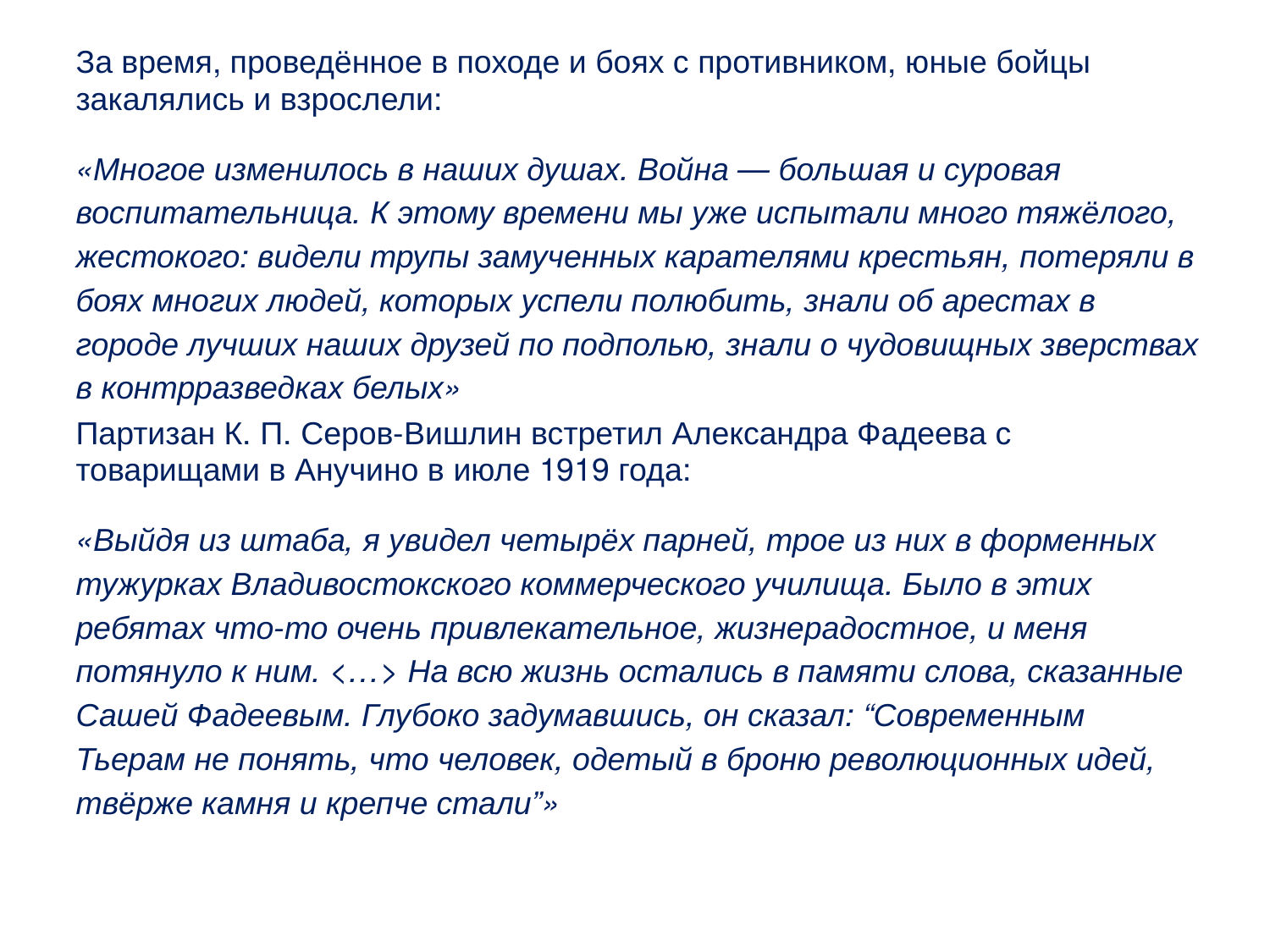

За время, проведённое в походе и боях с противником, юные бойцы закалялись и взрослели:
«Многое изменилось в наших душах. Война — большая и суровая воспитательница. К этому времени мы уже испытали много тяжёлого, жестокого: видели трупы замученных карателями крестьян, потеряли в боях многих людей, которых успели полюбить, знали об арестах в городе лучших наших друзей по подполью, знали о чудовищных зверствах в контрразведках белых»
Партизан К. П. Серов-Вишлин встретил Александра Фадеева с товарищами в Анучино в июле 1919 года:
«Выйдя из штаба, я увидел четырёх парней, трое из них в форменных тужурках Владивостокского коммерческого училища. Было в этих ребятах что-то очень привлекательное, жизнерадостное, и меня потянуло к ним. <…> На всю жизнь остались в памяти слова, сказанные Сашей Фадеевым. Глубоко задумавшись, он сказал: “Современным Тьерам не понять, что человек, одетый в броню революционных идей, твёрже камня и крепче стали”»